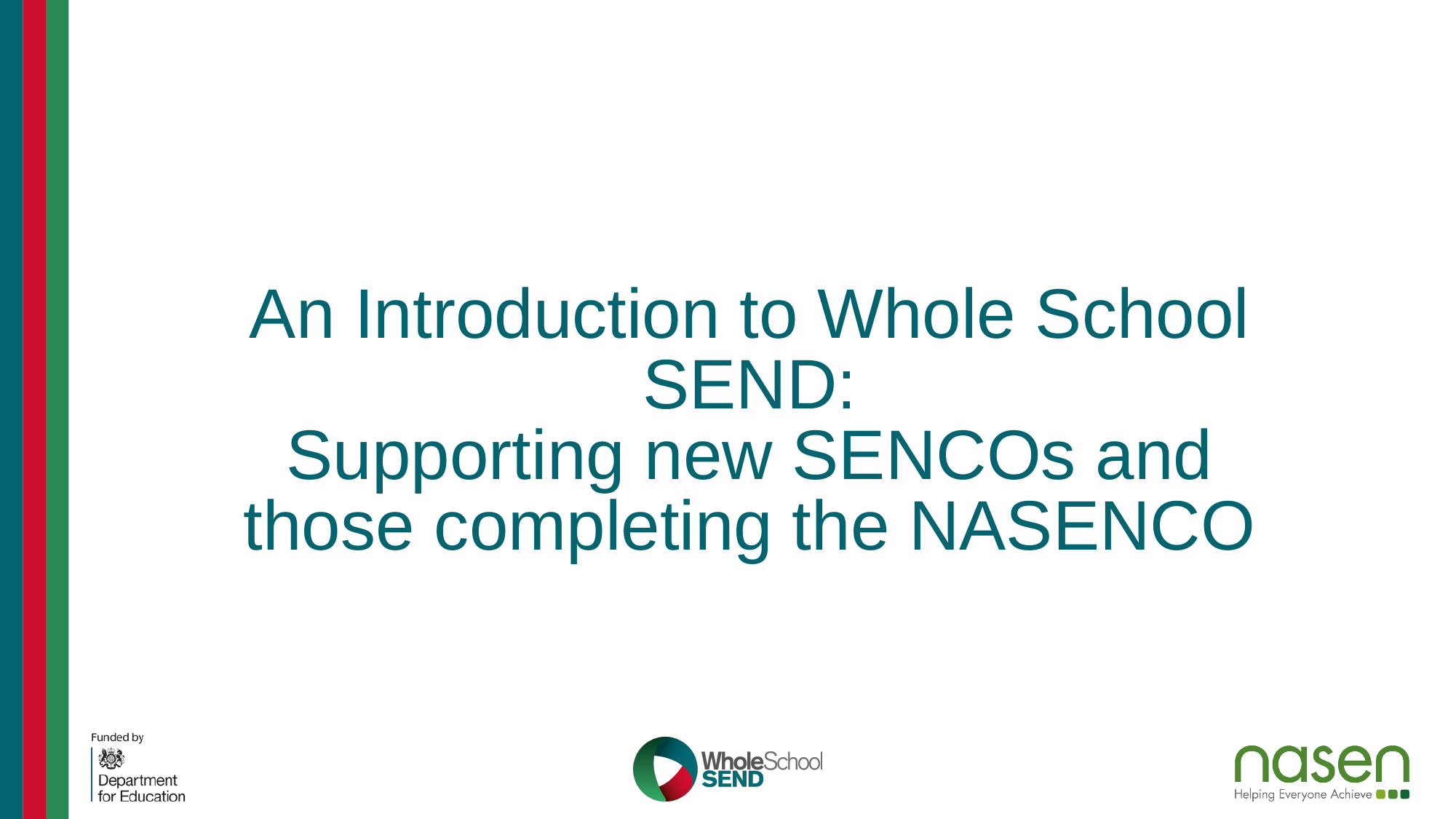

# An Introduction to Whole School SEND: Supporting new SENCOs and those completing the NASENCO